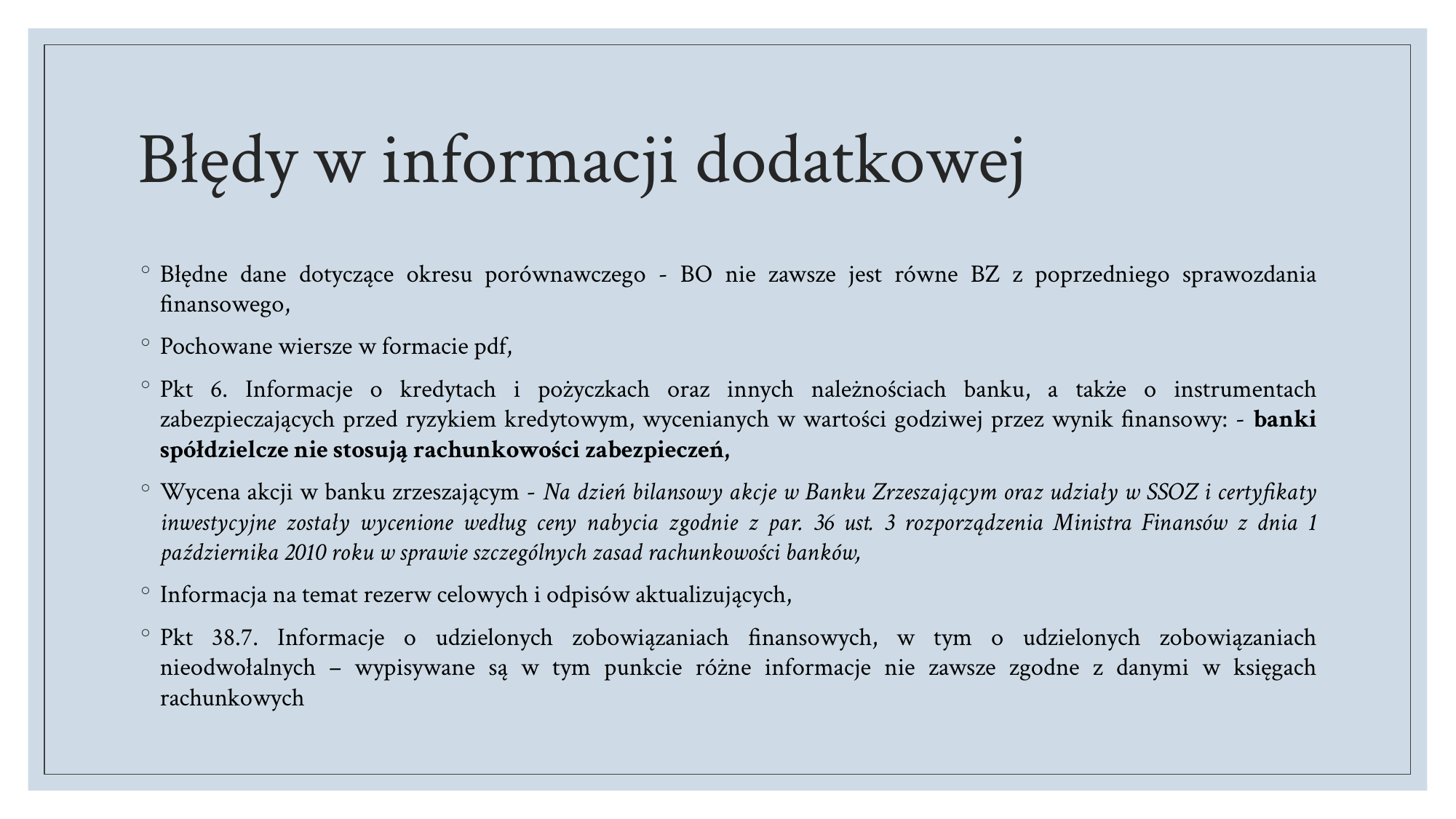

# Błędy w informacji dodatkowej
Błędne dane dotyczące okresu porównawczego - BO nie zawsze jest równe BZ z poprzedniego sprawozdania finansowego,
Pochowane wiersze w formacie pdf,
Pkt 6. Informacje o kredytach i pożyczkach oraz innych należnościach banku, a także o instrumentach zabezpieczających przed ryzykiem kredytowym, wycenianych w wartości godziwej przez wynik finansowy: - banki spółdzielcze nie stosują rachunkowości zabezpieczeń,
Wycena akcji w banku zrzeszającym - Na dzień bilansowy akcje w Banku Zrzeszającym oraz udziały w SSOZ i certyfikaty inwestycyjne zostały wycenione według ceny nabycia zgodnie z par. 36 ust. 3 rozporządzenia Ministra Finansów z dnia 1 października 2010 roku w sprawie szczególnych zasad rachunkowości banków,
Informacja na temat rezerw celowych i odpisów aktualizujących,
Pkt 38.7. Informacje o udzielonych zobowiązaniach finansowych, w tym o udzielonych zobowiązaniach nieodwołalnych – wypisywane są w tym punkcie różne informacje nie zawsze zgodne z danymi w księgach rachunkowych